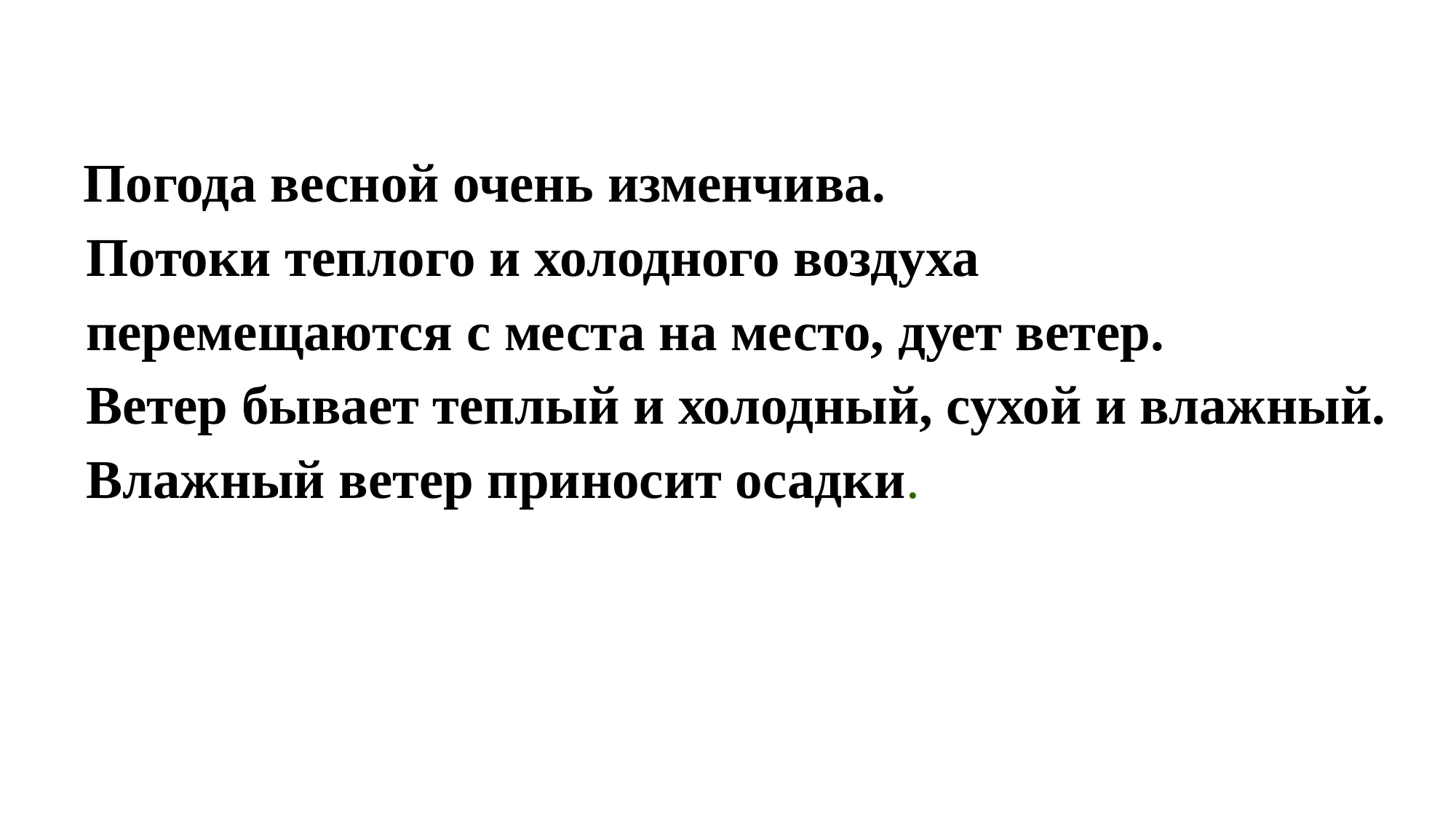

Погода весной очень изменчива.
  Потоки теплого и холодного воздуха
  перемещаются с места на место, дует ветер.
  Ветер бывает теплый и холодный, сухой и влажный.
  Влажный ветер приносит осадки.